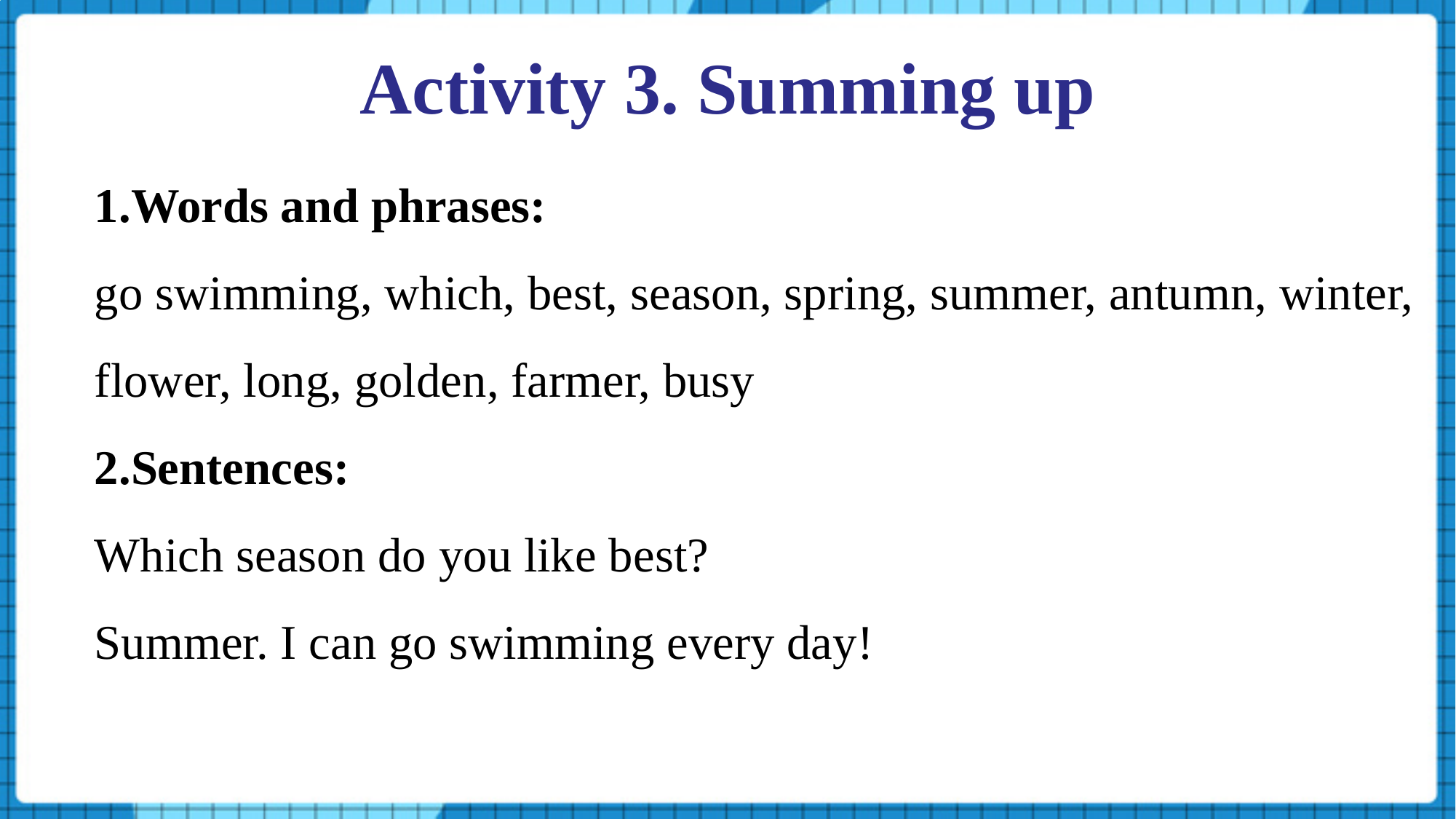

Activity 3. Summing up
1.Words and phrases:
go swimming, which, best, season, spring, summer, antumn, winter, flower, long, golden, farmer, busy
2.Sentences:
Which season do you like best?
Summer. I can go swimming every day!